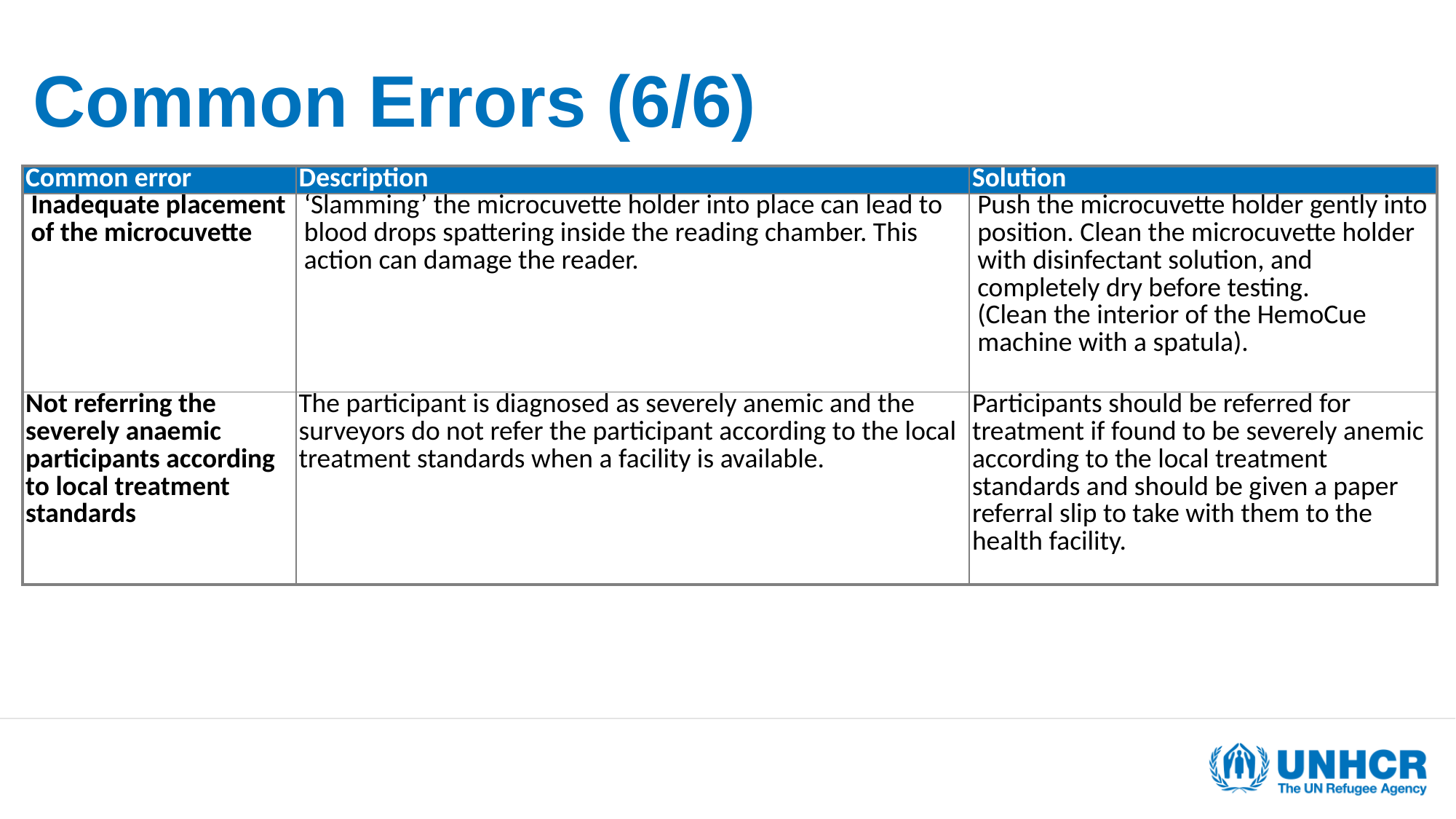

Common Errors (6/6)
| Common error | Description | Solution |
| --- | --- | --- |
| Inadequate placement of the microcuvette | ‘Slamming’ the microcuvette holder into place can lead to blood drops spattering inside the reading chamber. This action can damage the reader. | Push the microcuvette holder gently into position. Clean the microcuvette holder with disinfectant solution, and completely dry before testing. (Clean the interior of the HemoCue machine with a spatula). |
| Not referring the severely anaemic participants according to local treatment standards | The participant is diagnosed as severely anemic and the surveyors do not refer the participant according to the local treatment standards when a facility is available. | Participants should be referred for treatment if found to be severely anemic according to the local treatment standards and should be given a paper referral slip to take with them to the health facility. |